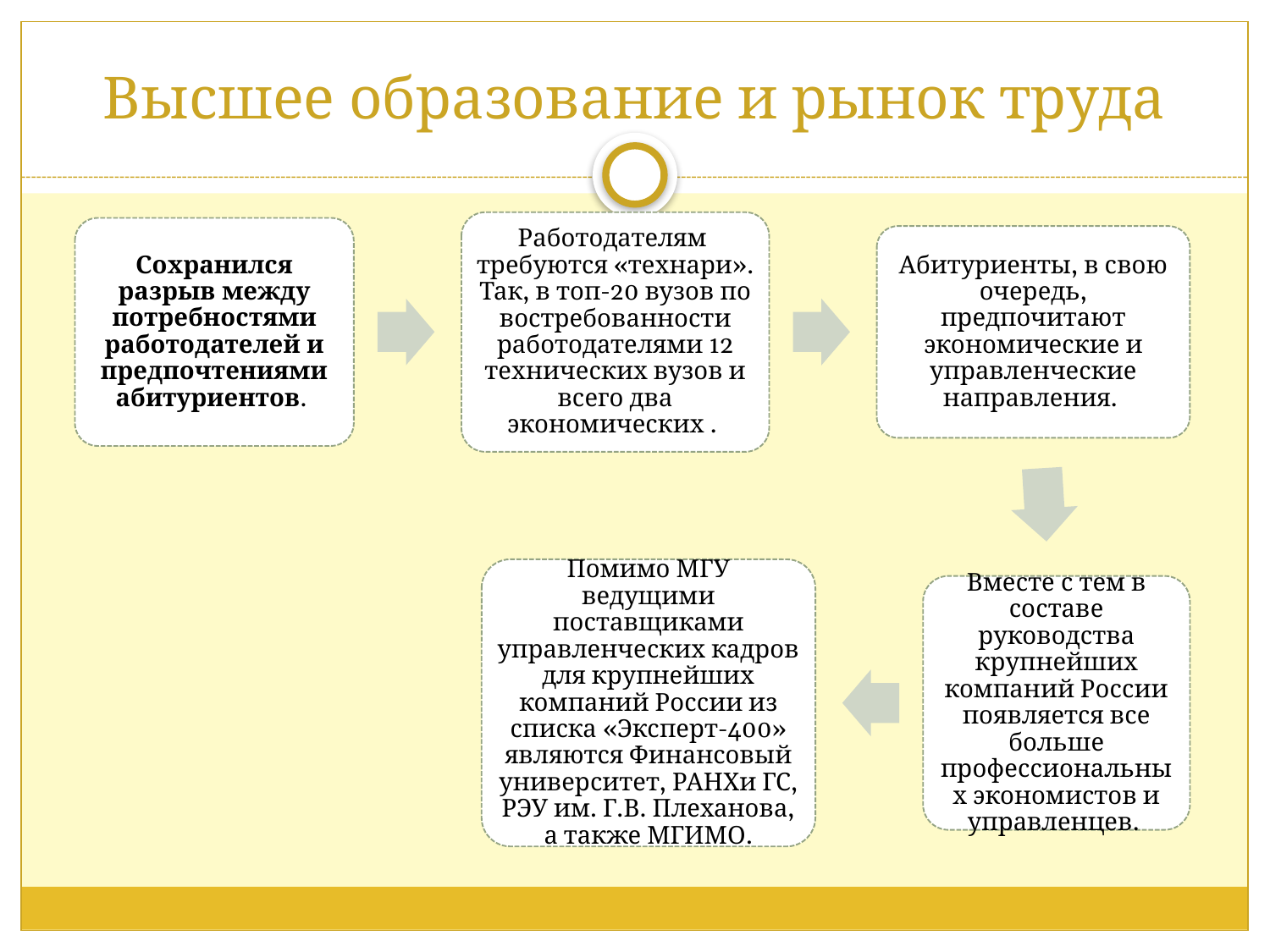

# Высшее образование и рынок труда
Сохранился разрыв между потребностями работодателей и предпочтениями абитуриентов.

Работодателям  требуются «технари». Так, в топ-20 вузов по востребованности работодателями 12 технических вузов и всего два экономических .

Абитуриенты, в свою очередь, предпочитают экономические и управленческие направления.

Вместе с тем в составе руководства крупнейших компаний России появляется все больше профессиональных экономистов и управленцев.

Помимо МГУ ведущими поставщиками управленческих кадров для крупнейших компаний России из списка «Эксперт-400» являются Финансовый университет, РАНХи ГС, РЭУ им. Г.В. Плеханова, а также МГИМО.